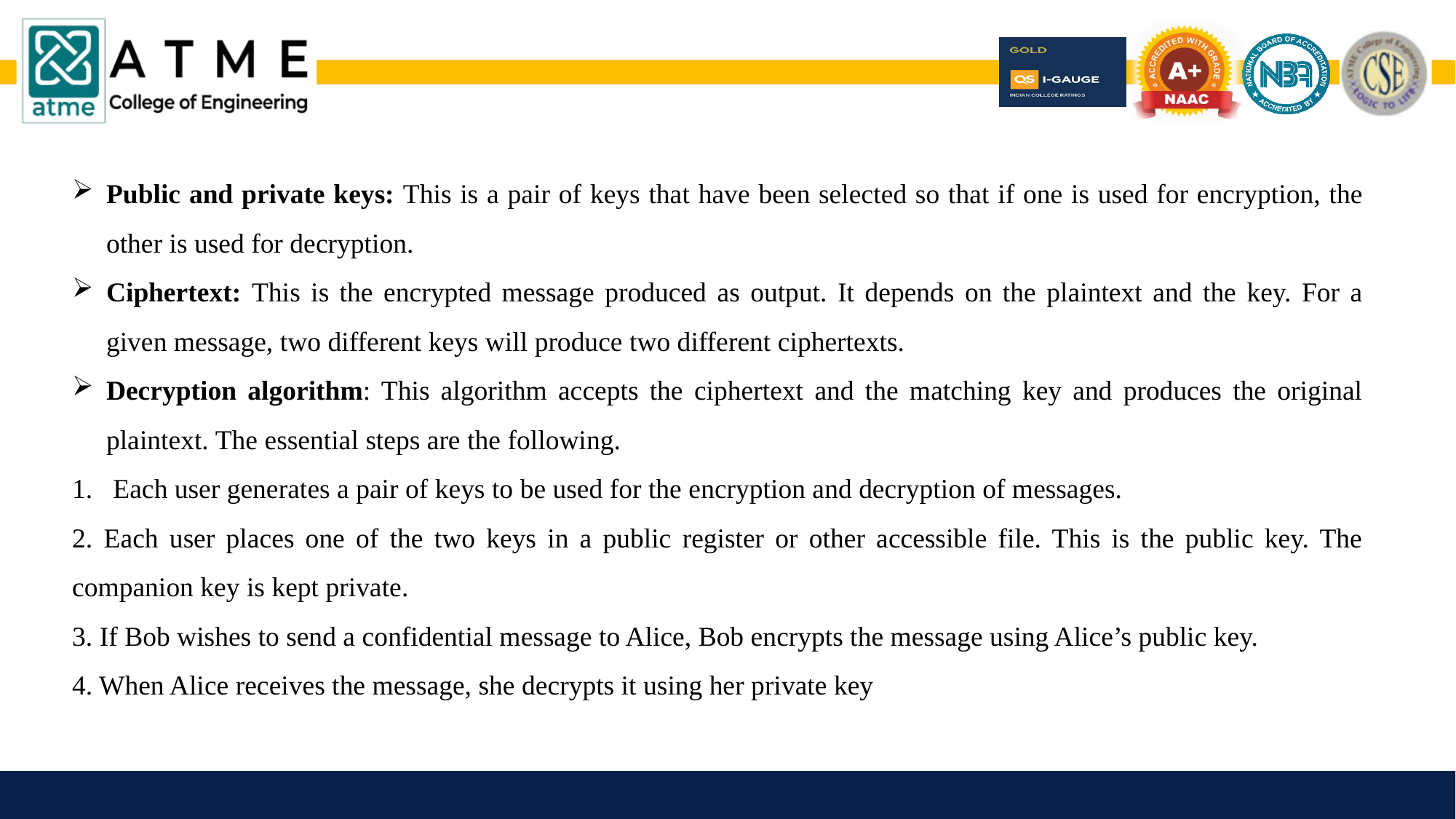

Public and private keys: This is a pair of keys that have been selected so that if one is used for encryption, the other is used for decryption.
Ciphertext: This is the encrypted message produced as output. It depends on the plaintext and the key. For a given message, two different keys will produce two different ciphertexts.
Decryption algorithm: This algorithm accepts the ciphertext and the matching key and produces the original plaintext. The essential steps are the following.
Each user generates a pair of keys to be used for the encryption and decryption of messages.
2. Each user places one of the two keys in a public register or other accessible file. This is the public key. The companion key is kept private.
3. If Bob wishes to send a confidential message to Alice, Bob encrypts the message using Alice’s public key.
4. When Alice receives the message, she decrypts it using her private key